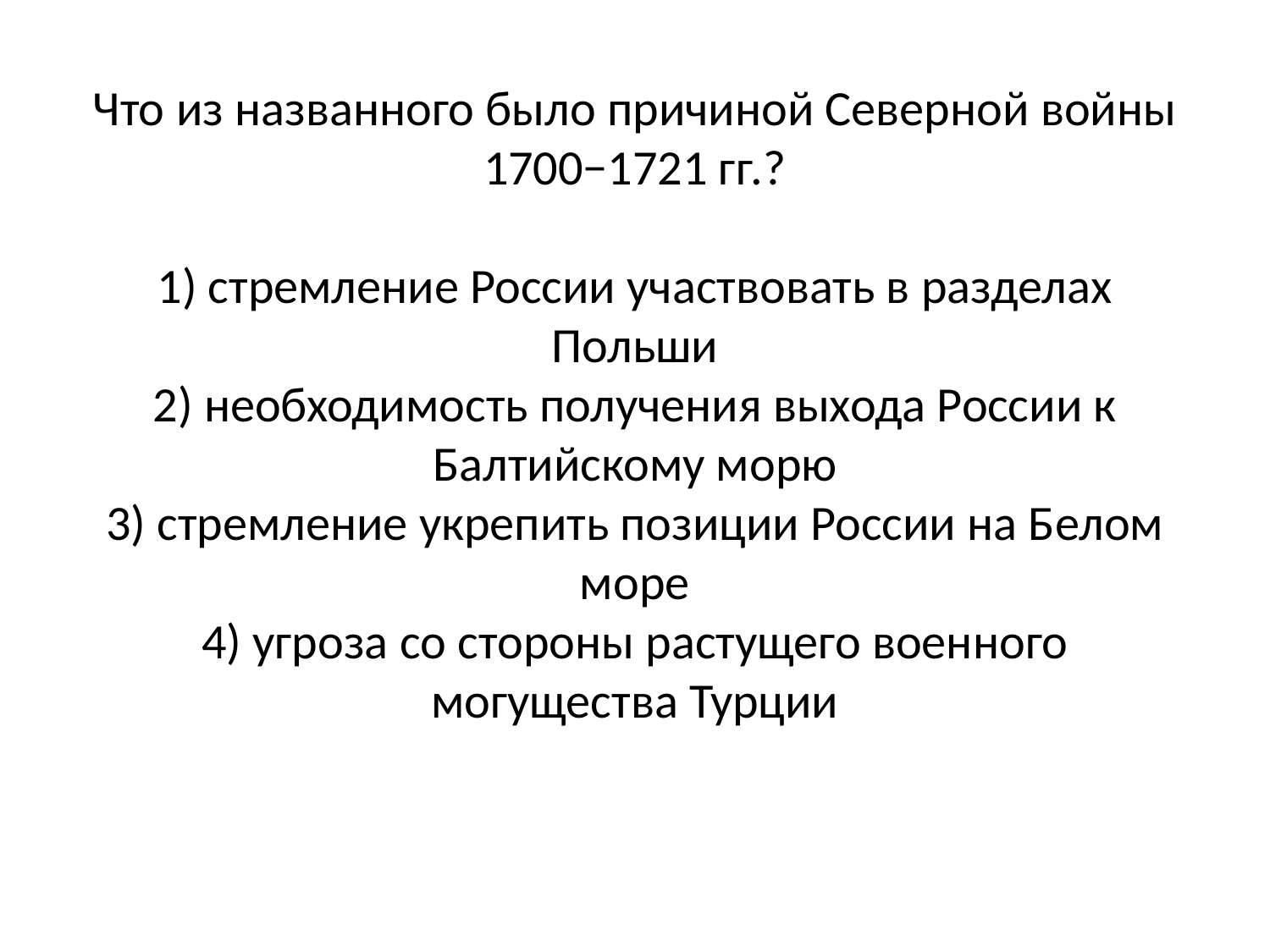

# Что из названного было причиной Северной войны 1700−1721 гг.? 1) стремление России участвовать в разделах Польши 2) необходимость получения выхода России к Балтийскому морю 3) стремление укрепить позиции России на Белом море 4) угроза со стороны растущего военного могущества Турции